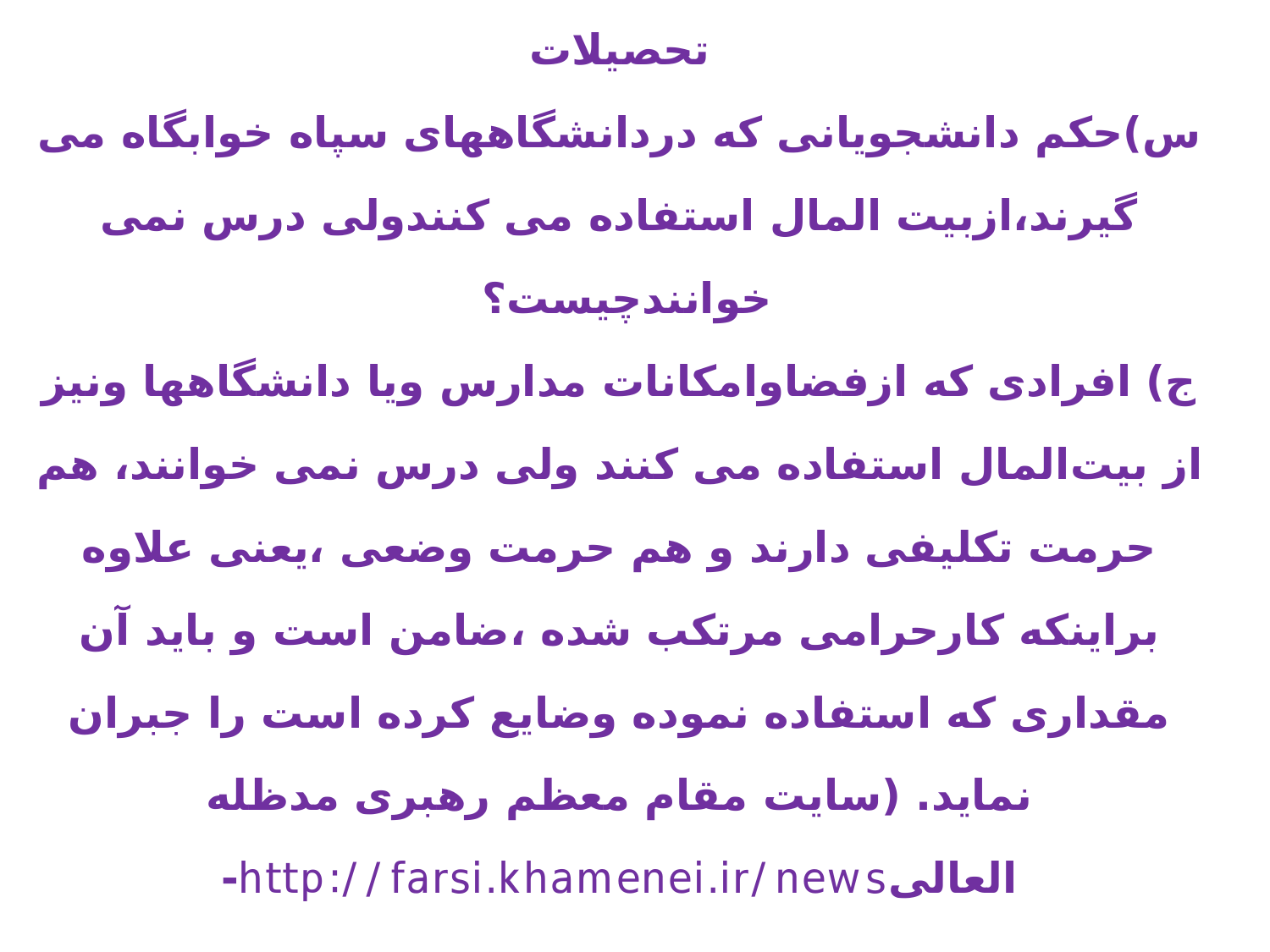

1/7-استفاده ازاموال وامکانات بیت المال وبی توجهی به تحصیلات
س)حکم دانشجویانی که دردانشگاههای سپاه خوابگاه می گیرند،ازبیت المال استفاده می کنندولی درس نمی خوانندچیست؟
ج) افرادی که ازفضاوامکانات مدارس ویا دانشگاهها ونیز از بیت‌المال استفاده می کنند ولی درس نمی خوانند، هم حرمت تکلیفی دارند و هم حرمت وضعی ،یعنی علاوه براینکه کارحرامی مرتکب شده ،ضامن است و باید آن مقداری که استفاده نموده وضایع کرده است را جبران نماید. (سایت مقام معظم رهبری مدظله العالیhttp://farsi.khamenei.ir/news-